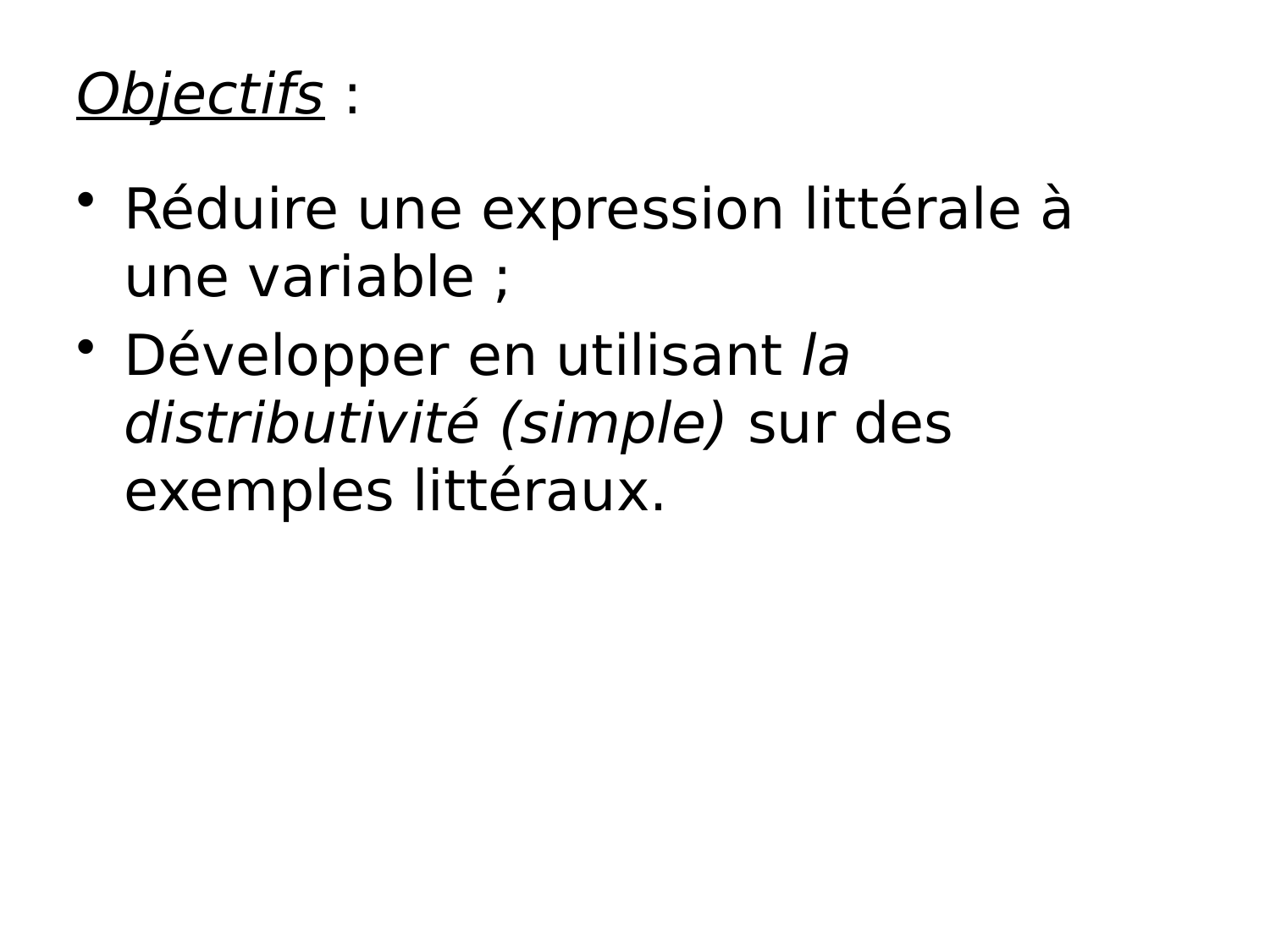

# Objectifs :
Réduire une expression littérale à une variable ;
Développer en utilisant la distributivité (simple) sur des exemples littéraux.